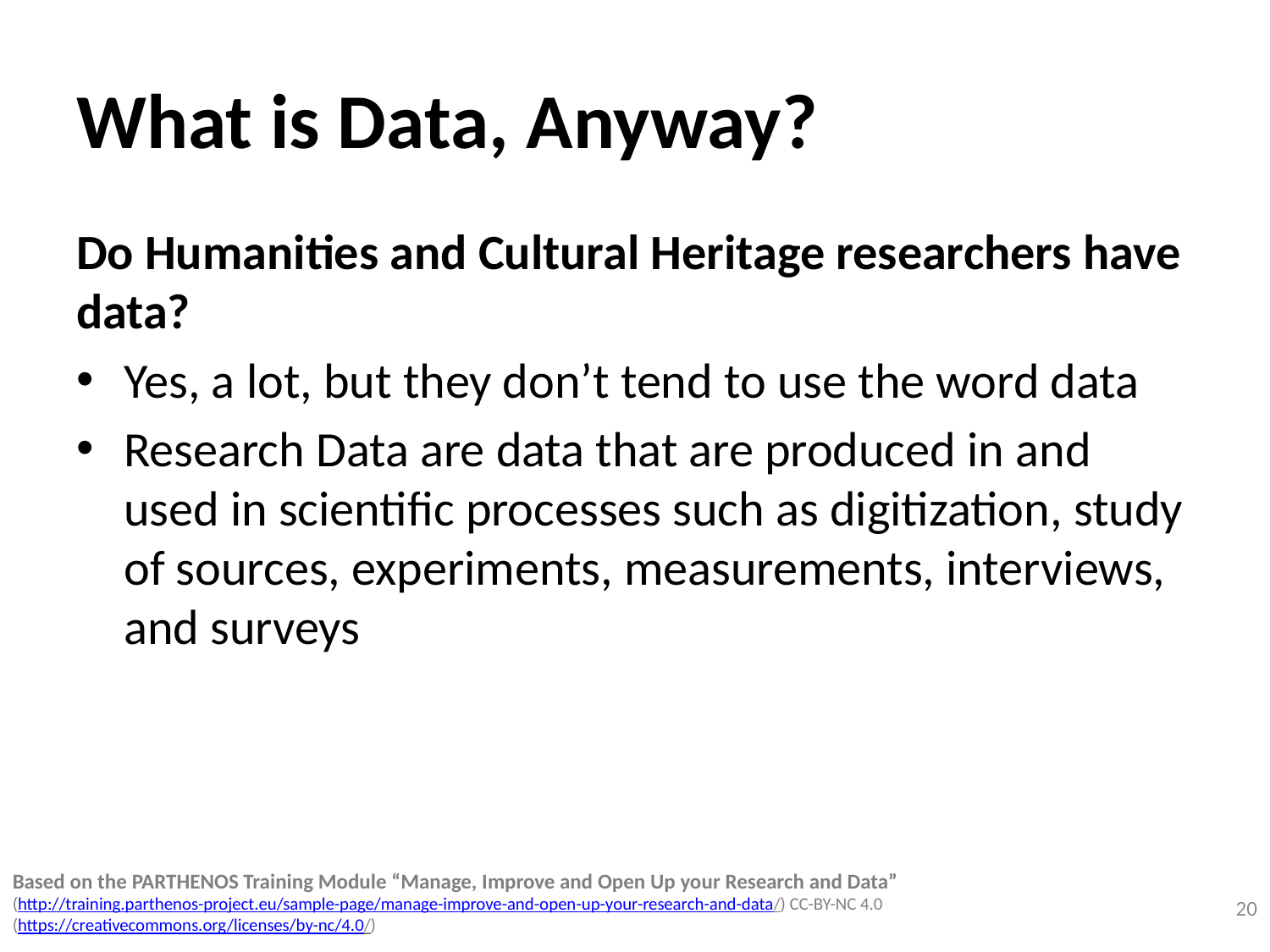

# What is Data, Anyway?
Do Humanities and Cultural Heritage researchers have data?
Yes, a lot, but they don’t tend to use the word data
Research Data are data that are produced in and used in scientific processes such as digitization, study of sources, experiments, measurements, interviews, and surveys
Based on the PARTHENOS Training Module “Manage, Improve and Open Up your Research and Data”
(http://training.parthenos-project.eu/sample-page/manage-improve-and-open-up-your-research-and-data/) CC-BY-NC 4.0
(https://creativecommons.org/licenses/by-nc/4.0/)
20